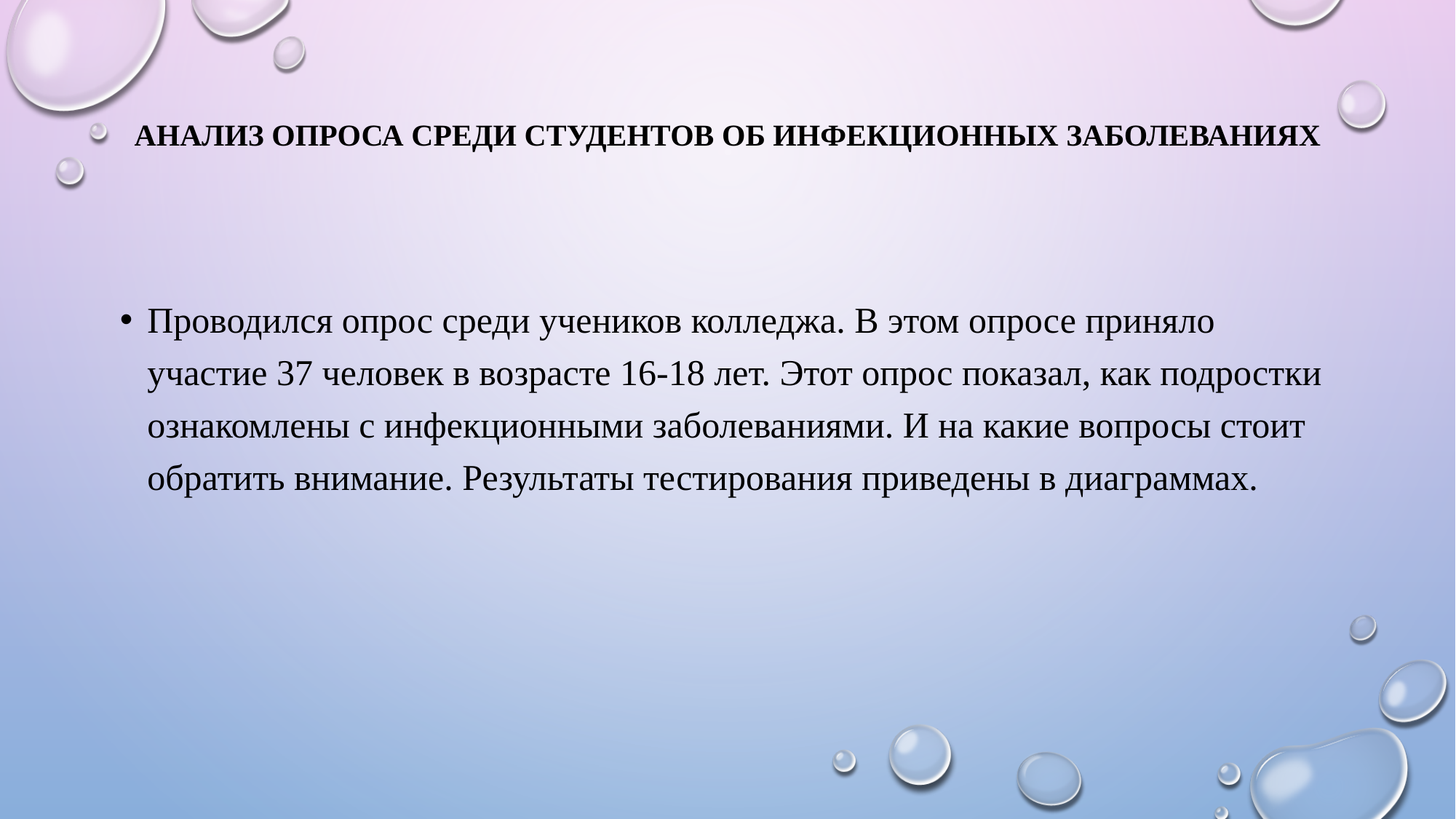

# Анализ опроса среди студентов об инфекционных заболеваниях
Проводился опрос среди учеников колледжа. В этом опросе приняло участие 37 человек в возрасте 16-18 лет. Этот опрос показал, как подростки ознакомлены с инфекционными заболеваниями. И на какие вопросы стоит обратить внимание. Результаты тестирования приведены в диаграммах.